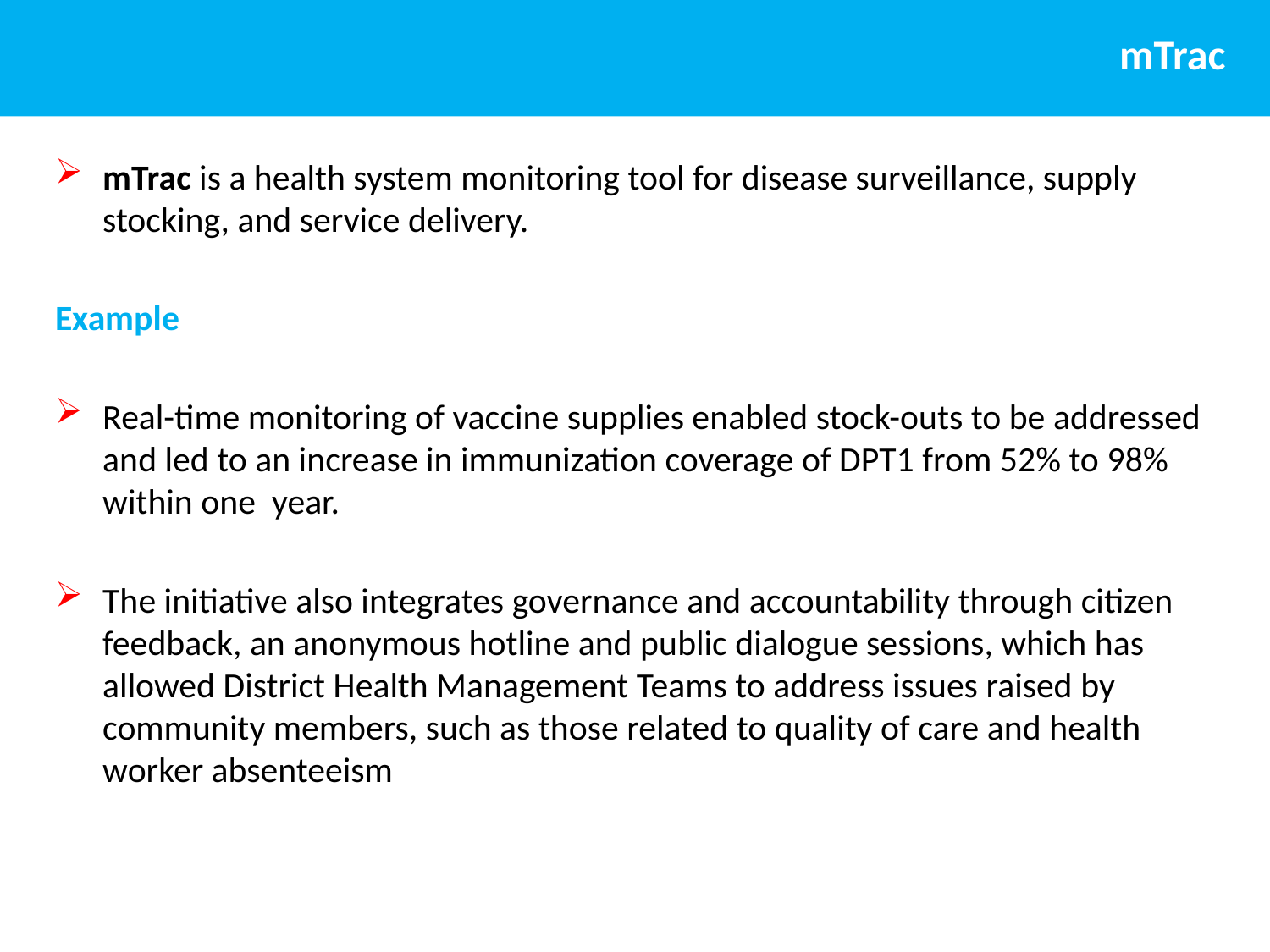

# mTrac
mTrac is a health system monitoring tool for disease surveillance, supply stocking, and service delivery.

Example

Real-time monitoring of vaccine supplies enabled stock-outs to be addressed and led to an increase in immunization coverage of DPT1 from 52% to 98% within one  year.

The initiative also integrates governance and accountability through citizen feedback, an anonymous hotline and public dialogue sessions, which has allowed District Health Management Teams to address issues raised by community members, such as those related to quality of care and health worker absenteeism